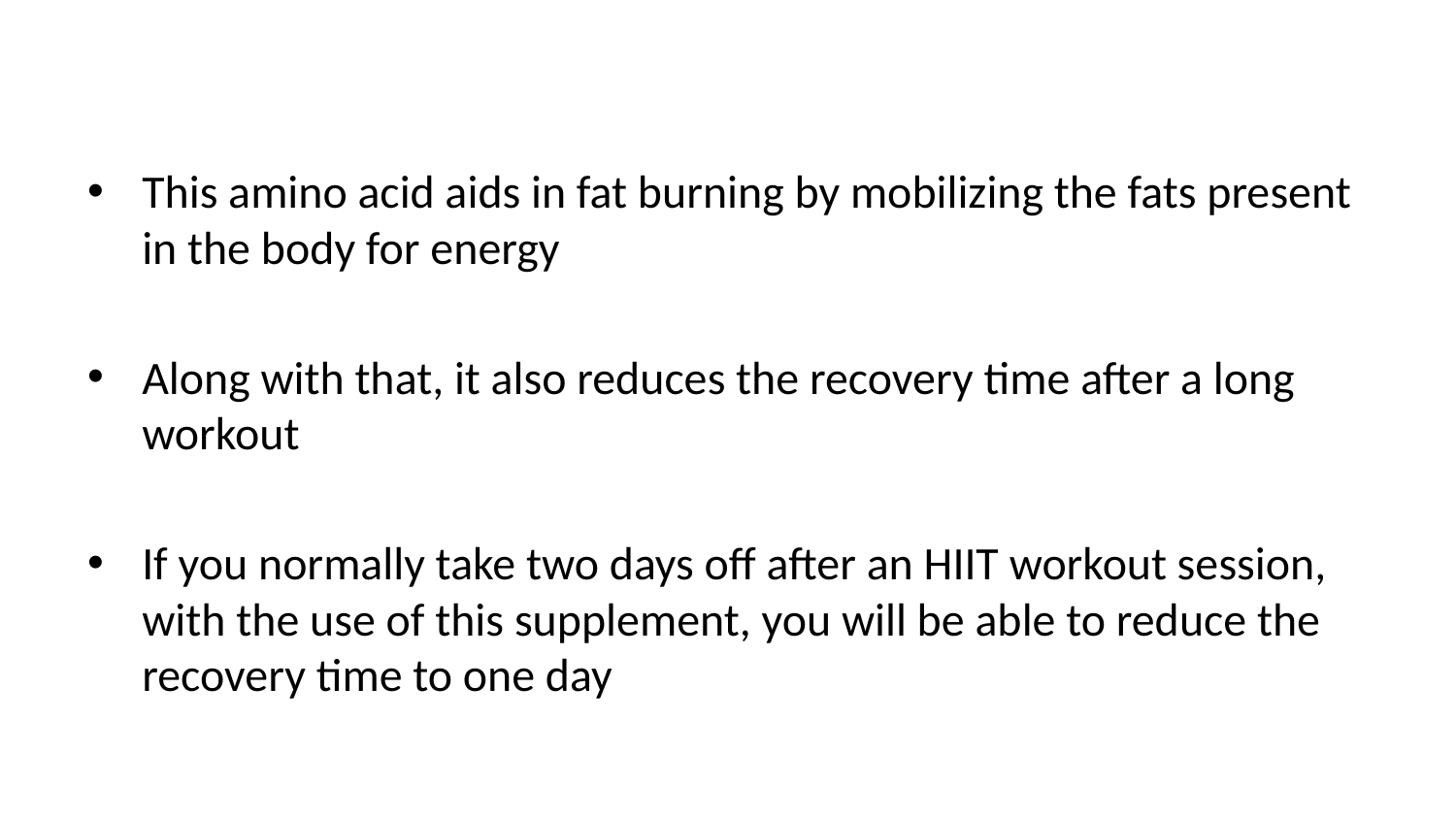

This amino acid aids in fat burning by mobilizing the fats present in the body for energy

Along with that, it also reduces the recovery time after a long workout

If you normally take two days off after an HIIT workout session, with the use of this supplement, you will be able to reduce the recovery time to one day